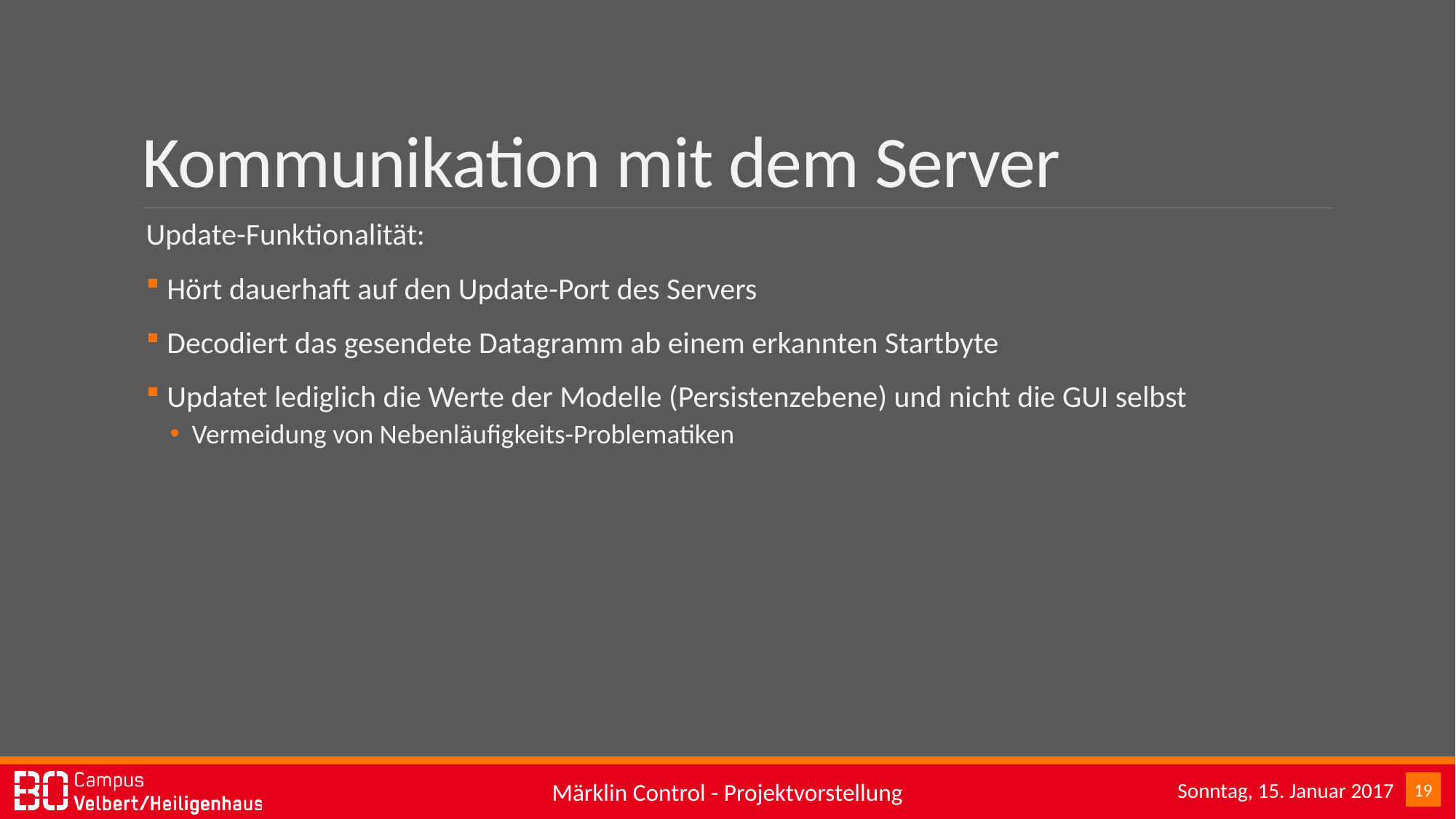

# Kommunikation mit dem Server
Update-Funktionalität:
 Hört dauerhaft auf den Update-Port des Servers
 Decodiert das gesendete Datagramm ab einem erkannten Startbyte
 Updatet lediglich die Werte der Modelle (Persistenzebene) und nicht die GUI selbst
Vermeidung von Nebenläufigkeits-Problematiken
Sonntag, 15. Januar 2017
19